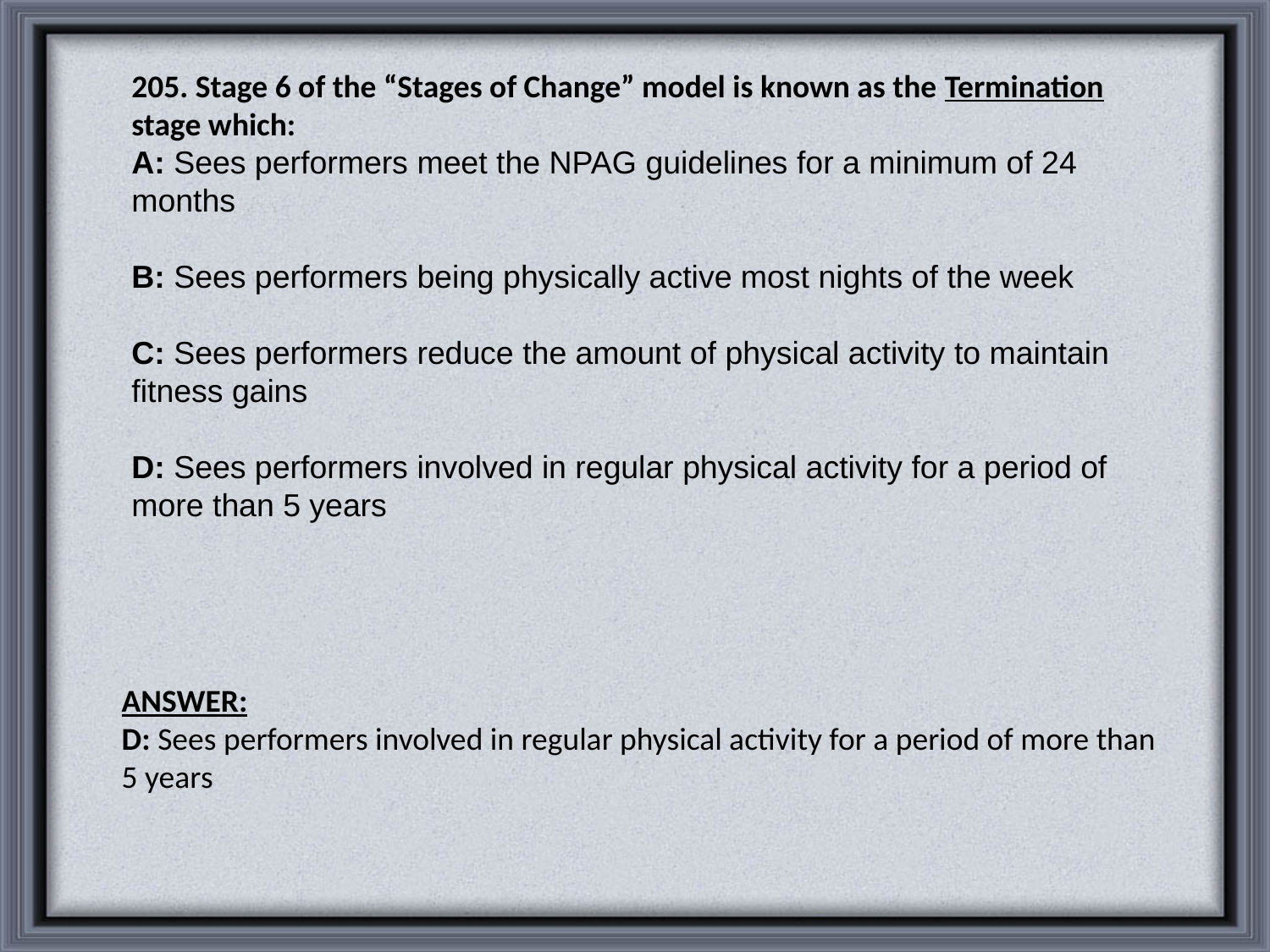

205. Stage 6 of the “Stages of Change” model is known as the Termination stage which:
A: Sees performers meet the NPAG guidelines for a minimum of 24 months

B: Sees performers being physically active most nights of the week

C: Sees performers reduce the amount of physical activity to maintain fitness gains

D: Sees performers involved in regular physical activity for a period of more than 5 years

ANSWER:
D: Sees performers involved in regular physical activity for a period of more than 5 years